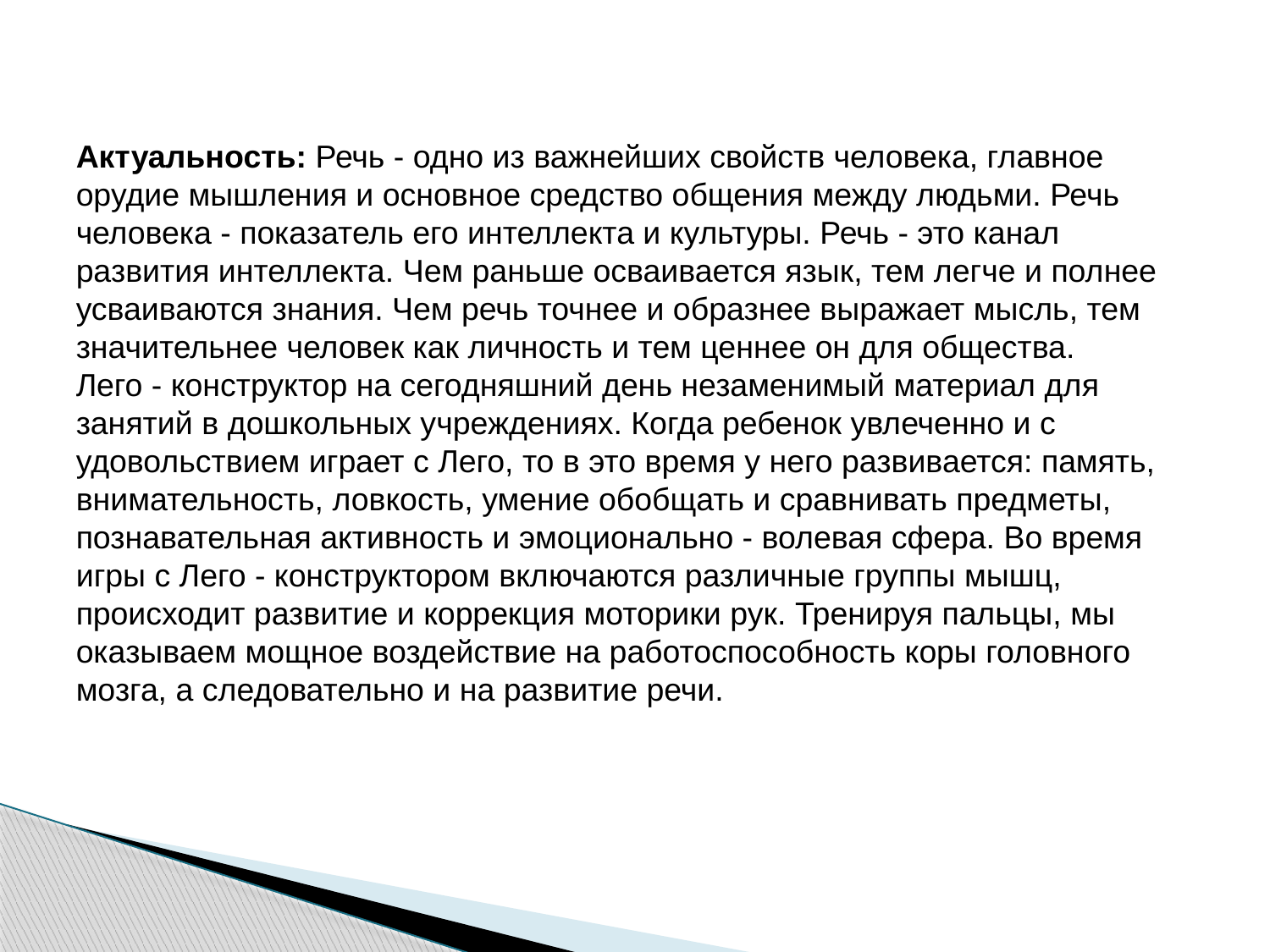

# Актуальность: Речь - одно из важнейших свойств человека, главное орудие мышления и основное средство общения между людьми. Речь человека - показатель его интеллекта и культуры. Речь - это канал развития интеллекта. Чем раньше осваивается язык, тем легче и полнее усваиваются знания. Чем речь точнее и образнее выражает мысль, тем значительнее человек как личность и тем ценнее он для общества. Лего - конструктор на сегодняшний день незаменимый материал для занятий в дошкольных учреждениях. Когда ребенок увлеченно и с удовольствием играет с Лего, то в это время у него развивается: память, внимательность, ловкость, умение обобщать и сравнивать предметы, познавательная активность и эмоционально - волевая сфера. Во время игры с Лего - конструктором включаются различные группы мышц, происходит развитие и коррекция моторики рук. Тренируя пальцы, мы оказываем мощное воздействие на работоспособность коры головного мозга, а следовательно и на развитие речи.